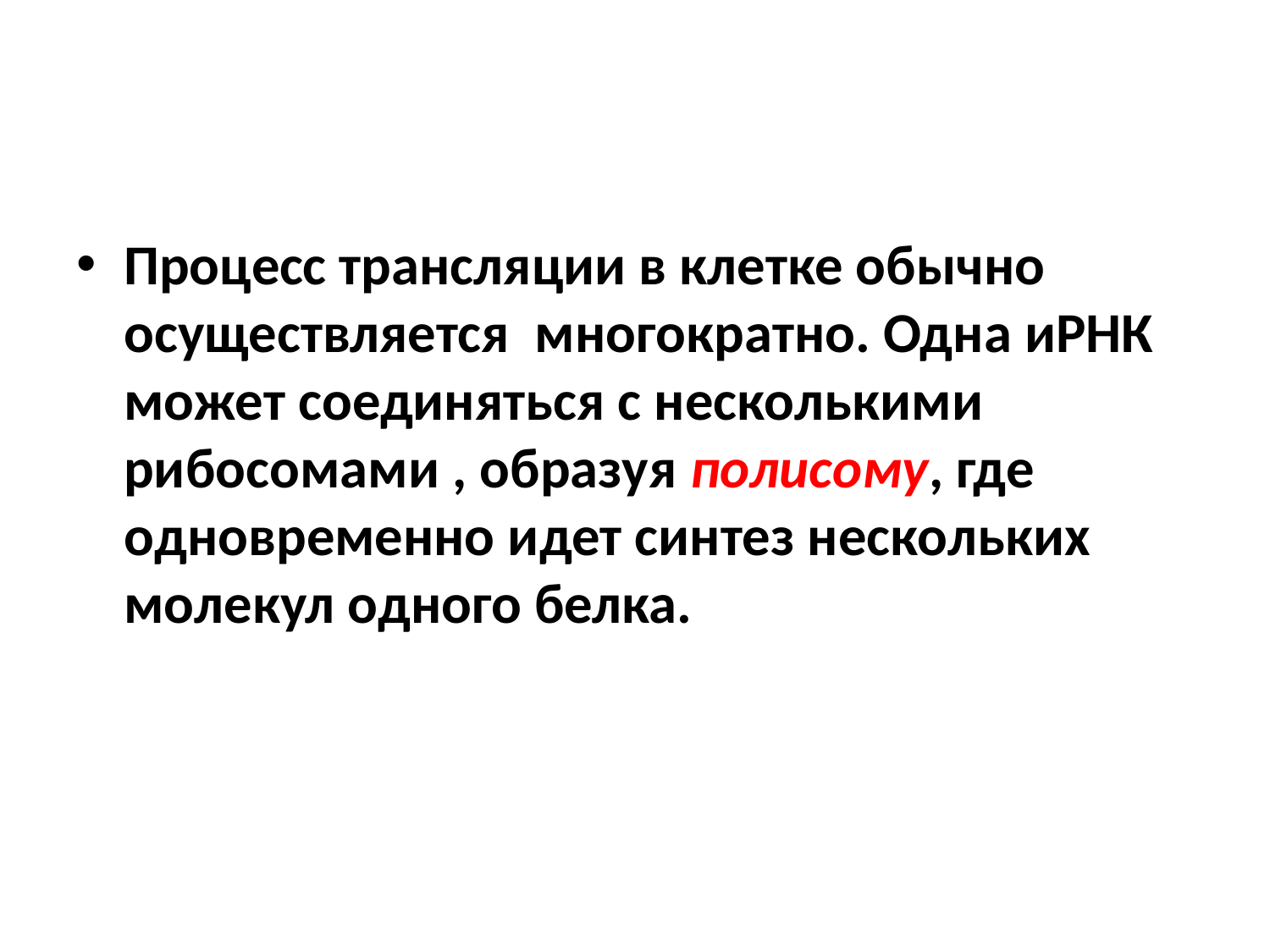

Процесс трансляции в клетке обычно осуществляется  многократно. Одна иРНК может соединяться с несколькими рибосомами , образуя полисому, где одновременно идет синтез нескольких молекул одного белка.